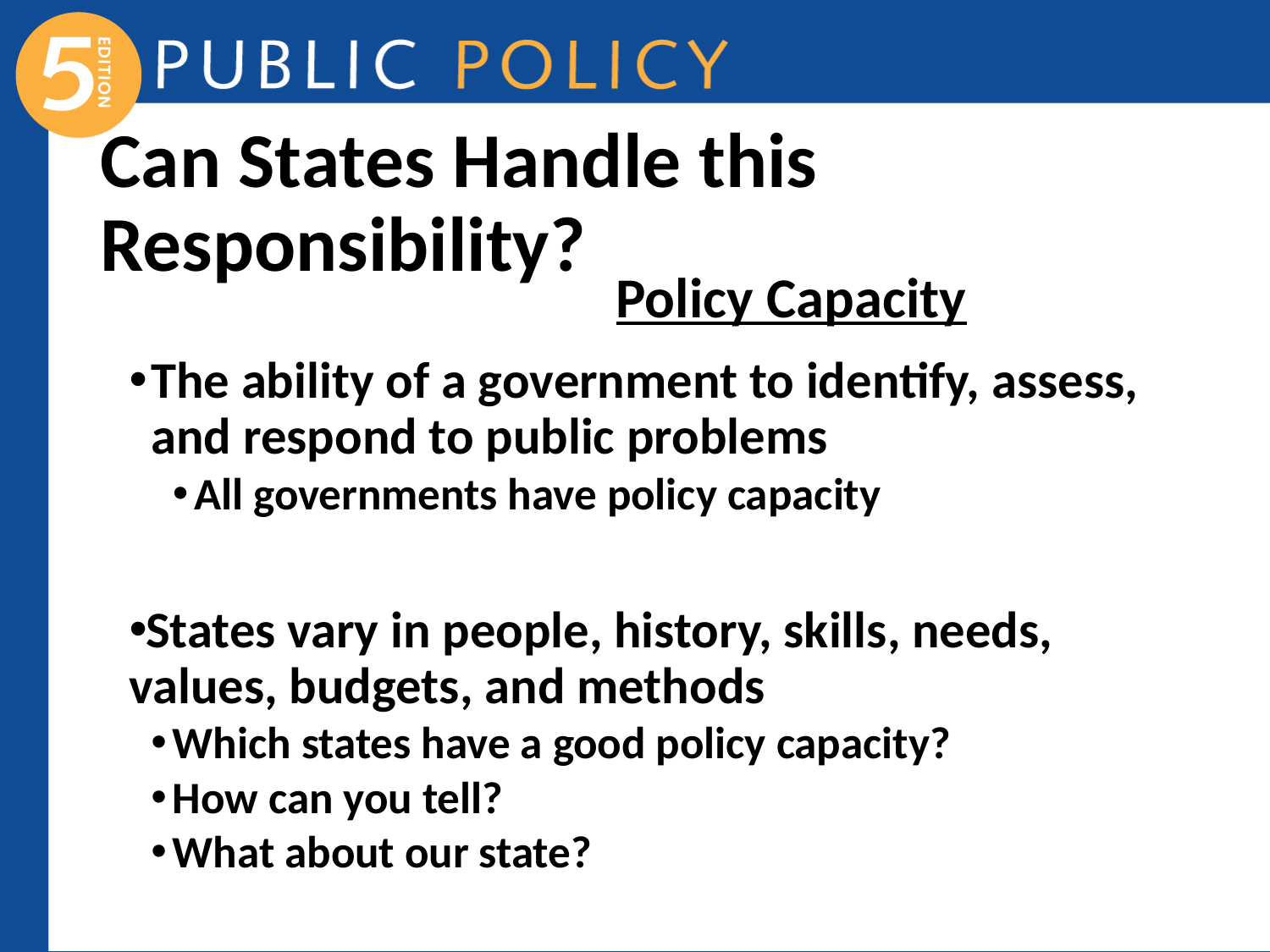

# Can States Handle this Responsibility?
Policy Capacity
The ability of a government to identify, assess, and respond to public problems
All governments have policy capacity

States vary in people, history, skills, needs, values, budgets, and methods
Which states have a good policy capacity?
How can you tell?
What about our state?